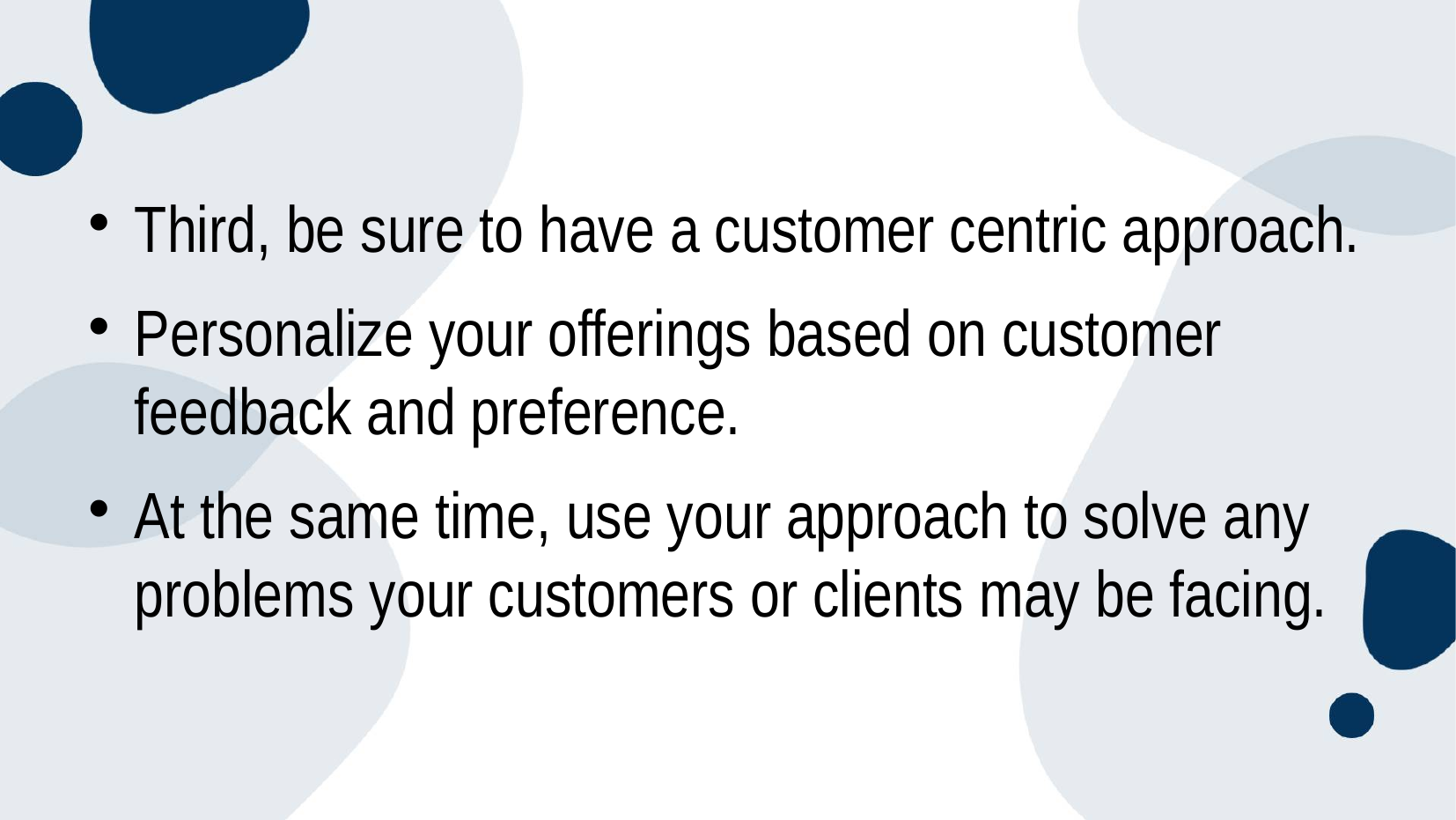

#
Third, be sure to have a customer centric approach.
Personalize your offerings based on customer feedback and preference.
At the same time, use your approach to solve any problems your customers or clients may be facing.